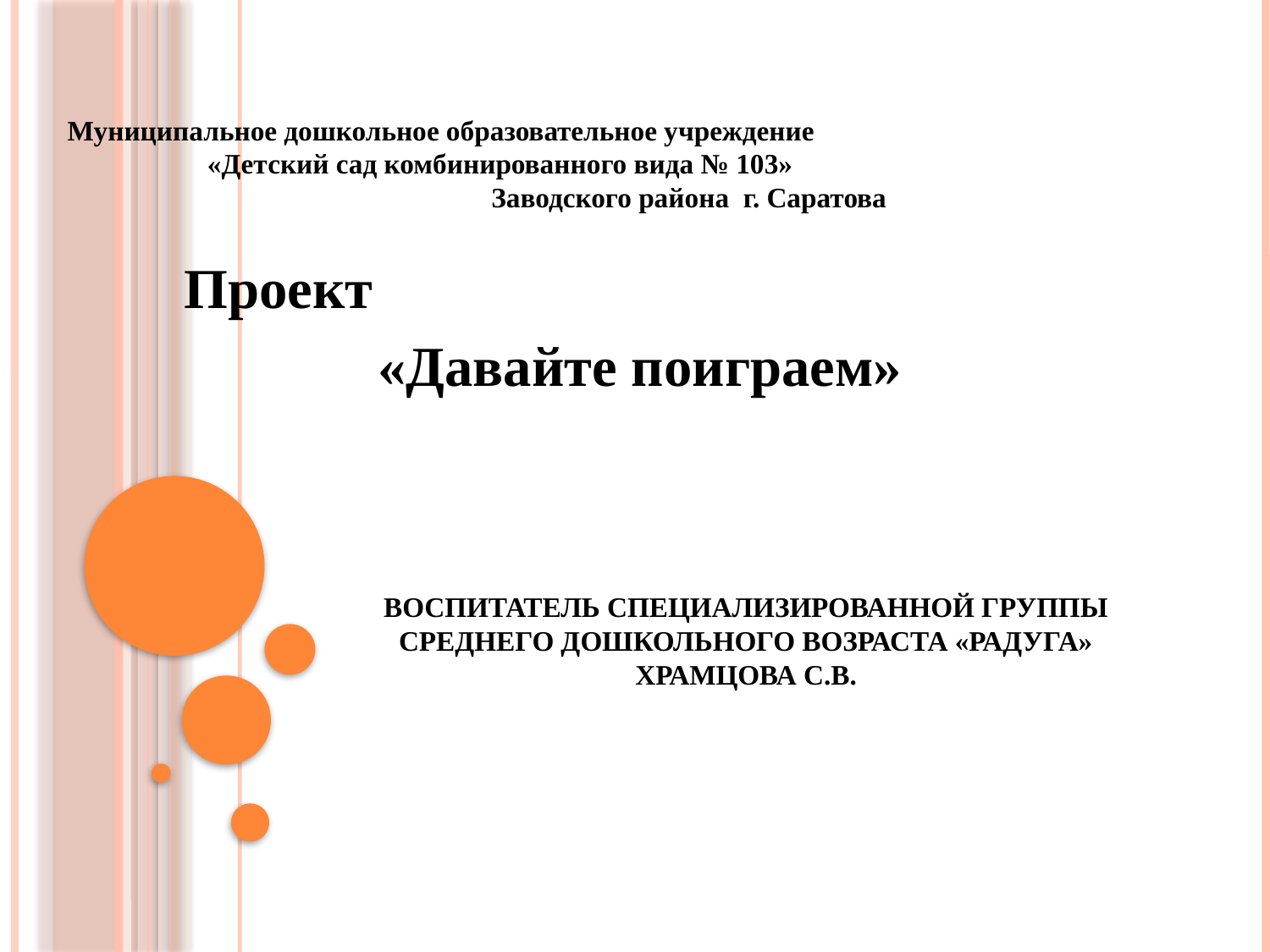

Муниципальное дошкольное образовательное учреждение                                                                              «Детский сад комбинированного вида № 103»                                                                           Заводского района  г. Саратова
Проект
«Давайте поиграем»
# Воспитатель специализированной группы среднего дошкольного возраста «Радуга» Храмцова С.В.